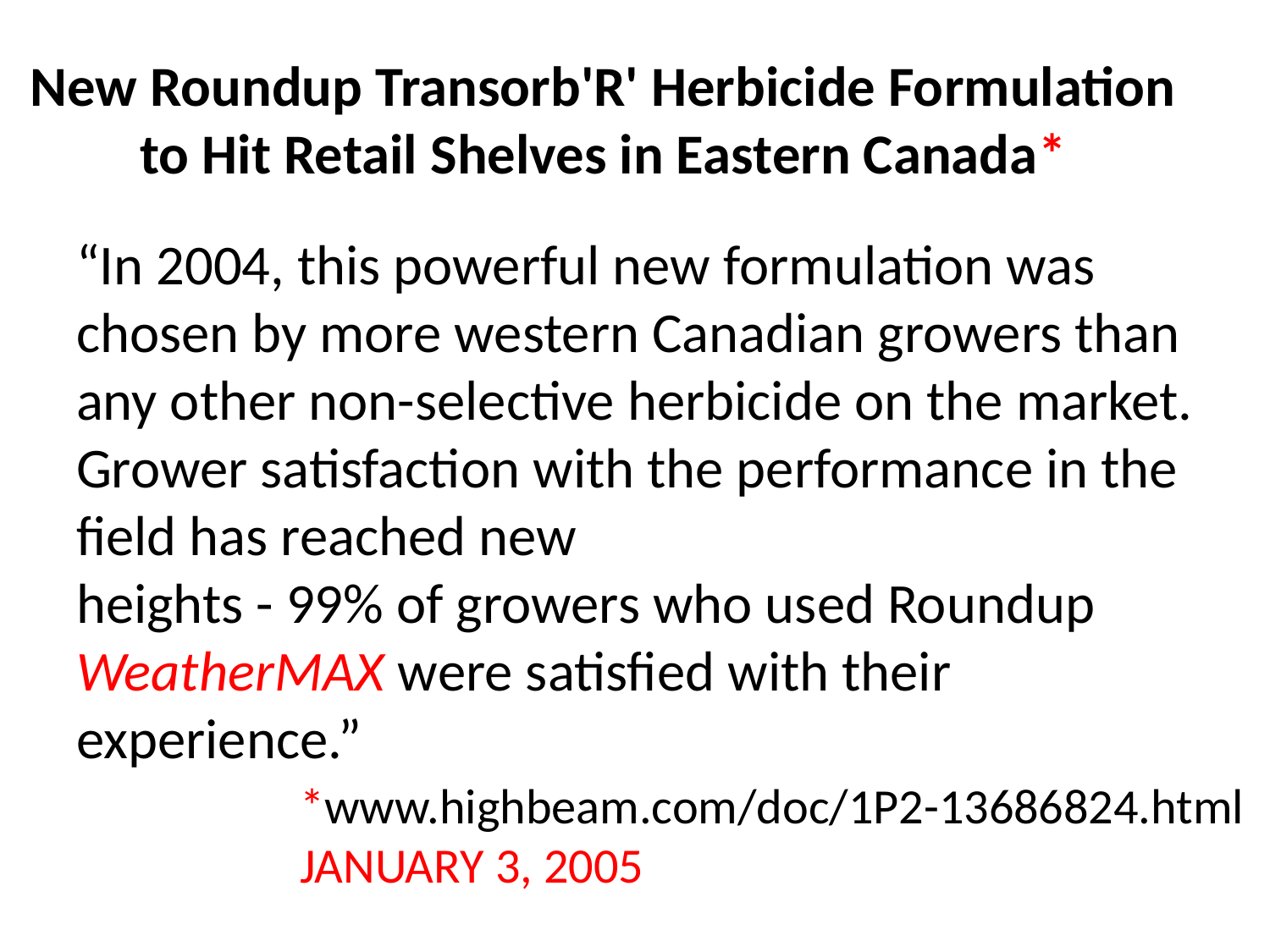

# New Roundup Transorb'R' Herbicide Formulation to Hit Retail Shelves in Eastern Canada*
“In 2004, this powerful new formulation was chosen by more western Canadian growers than any other non-selective herbicide on the market. Grower satisfaction with the performance in the field has reached new
heights - 99% of growers who used Roundup WeatherMAX were satisfied with their experience.”

*www.highbeam.com/doc/1P2-13686824.html
JANUARY 3, 2005